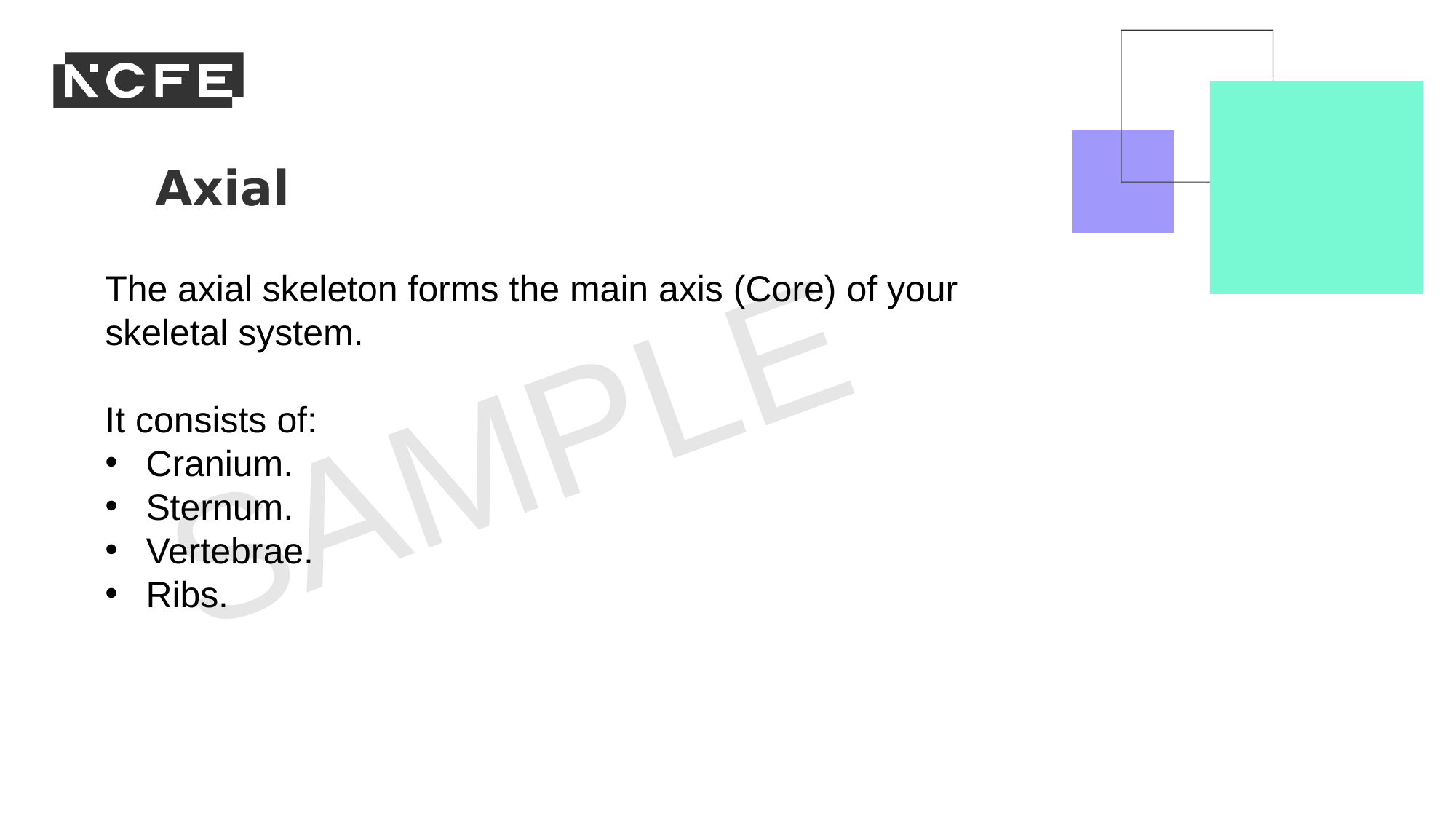

Axial
The axial skeleton forms the main axis (Core) of your skeletal system.

It consists of:
Cranium.
Sternum.
Vertebrae.
Ribs.